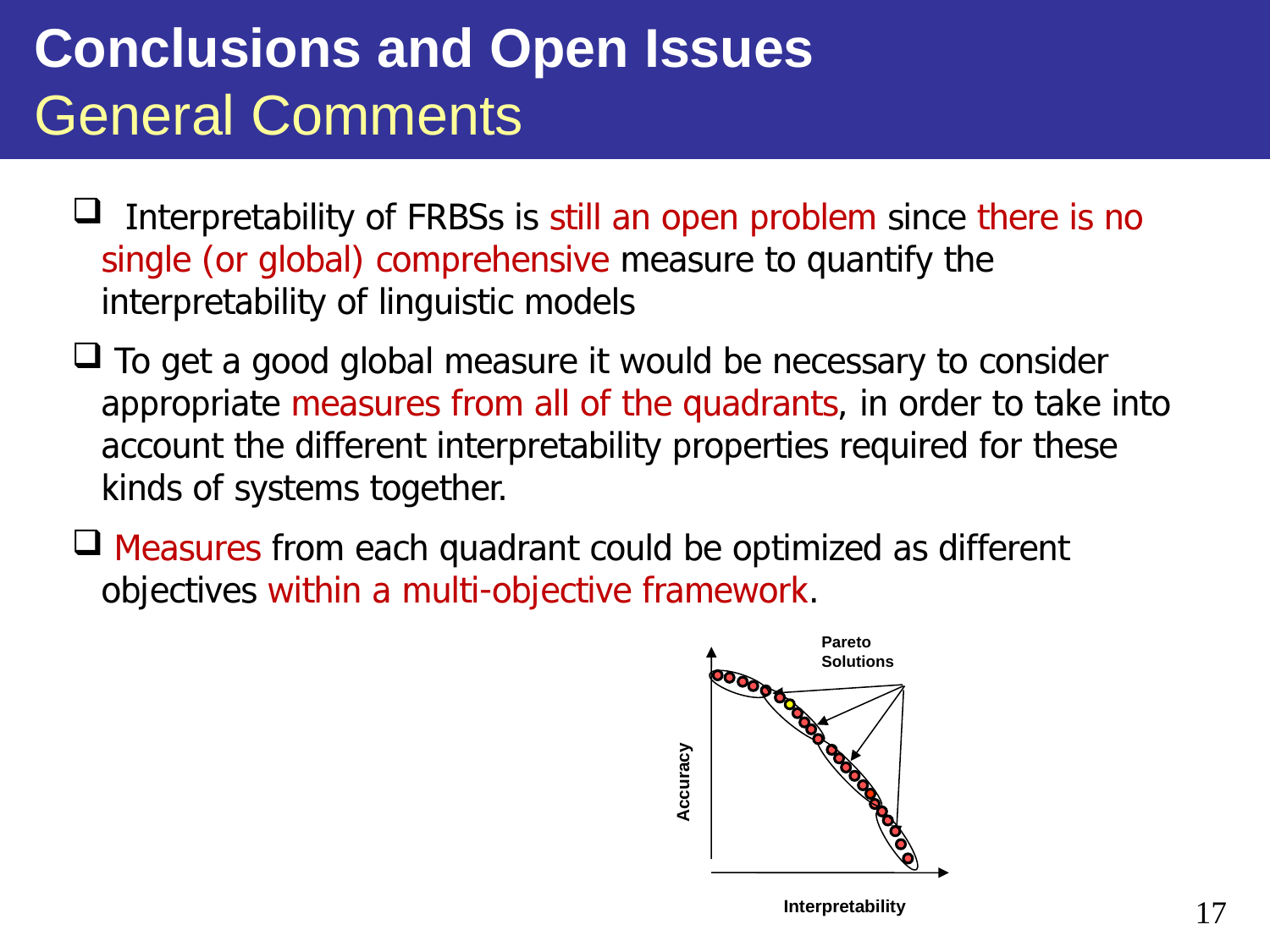

Conclusions and Open Issues
 General Comments
  Interpretability of FRBSs is still an open problem since there is no single (or global) comprehensive measure to quantify the interpretability of linguistic models
 To get a good global measure it would be necessary to consider appropriate measures from all of the quadrants, in order to take into account the different interpretability properties required for these kinds of systems together.
 Measures from each quadrant could be optimized as different objectives within a multi-objective framework.

Pareto
Solutions

Accuracy

Interpretability
17